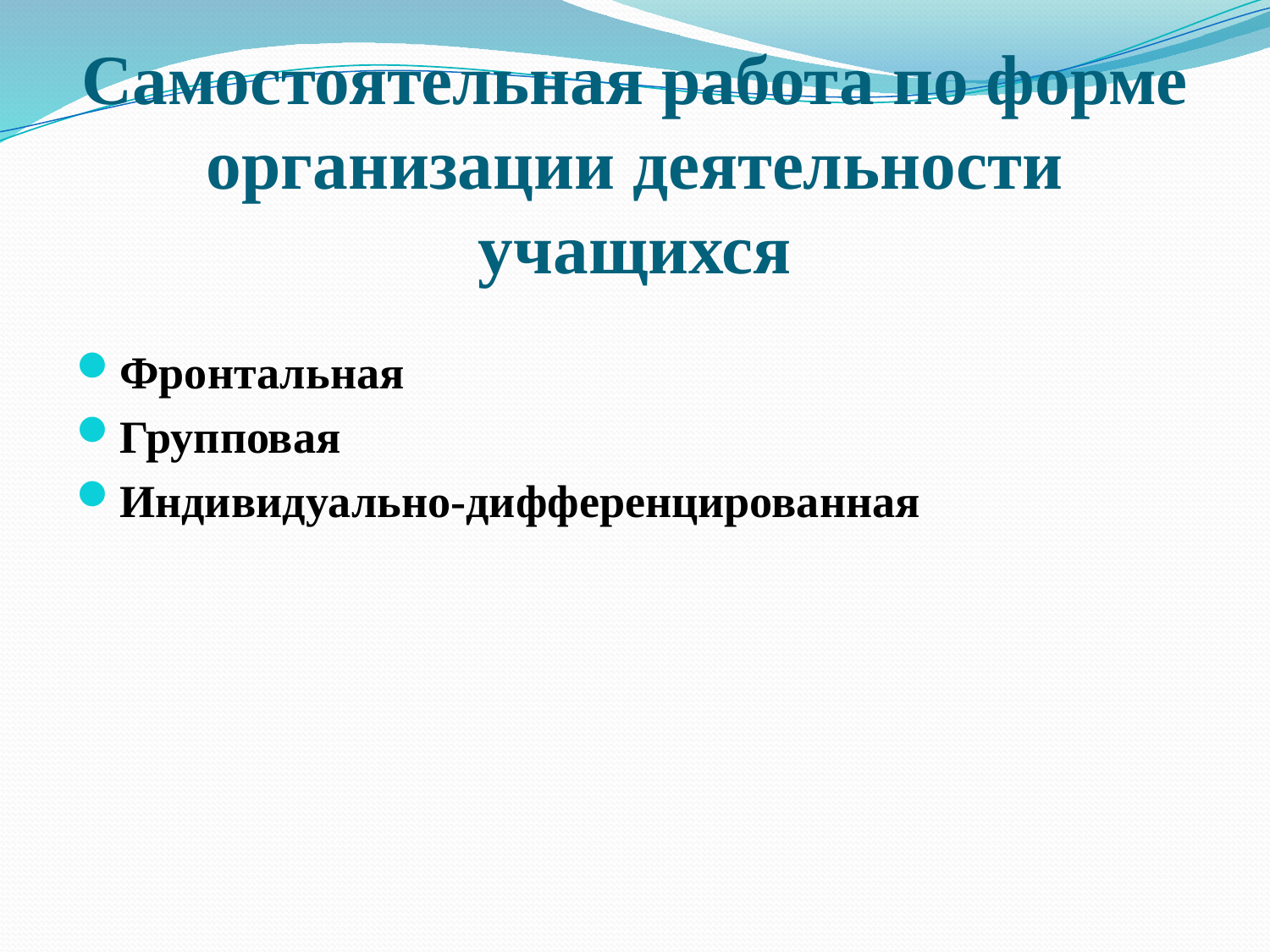

# Самостоятельная работа по форме организации деятельности учащихся
Фронтальная
Групповая
Индивидуально-дифференцированная